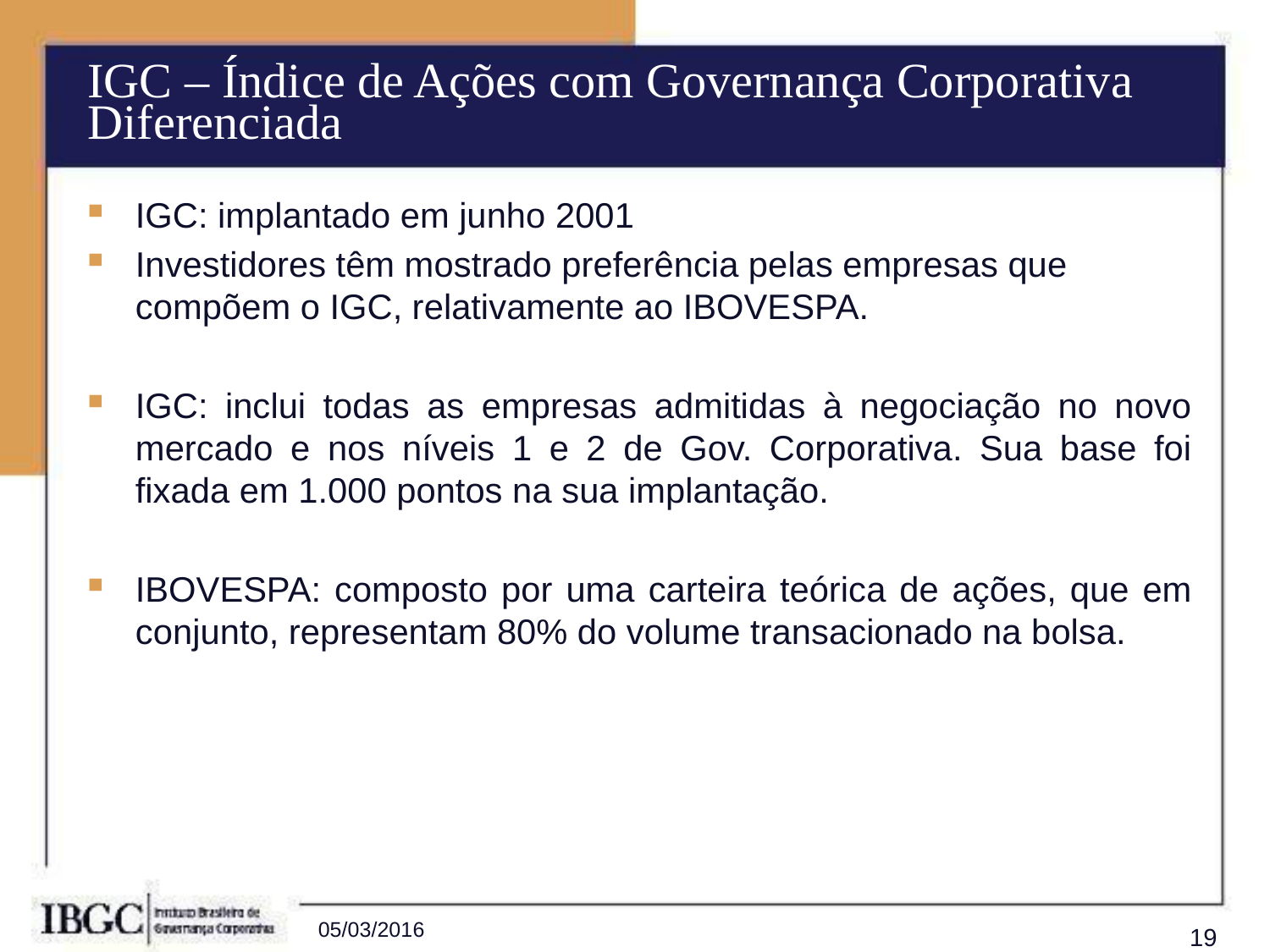

# IGC – Índice de Ações com Governança Corporativa Diferenciada
IGC: implantado em junho 2001
Investidores têm mostrado preferência pelas empresas que compõem o IGC, relativamente ao IBOVESPA.

IGC: inclui todas as empresas admitidas à negociação no novo mercado e nos níveis 1 e 2 de Gov. Corporativa. Sua base foi fixada em 1.000 pontos na sua implantação.

IBOVESPA: composto por uma carteira teórica de ações, que em conjunto, representam 80% do volume transacionado na bolsa.

05/03/2016
19